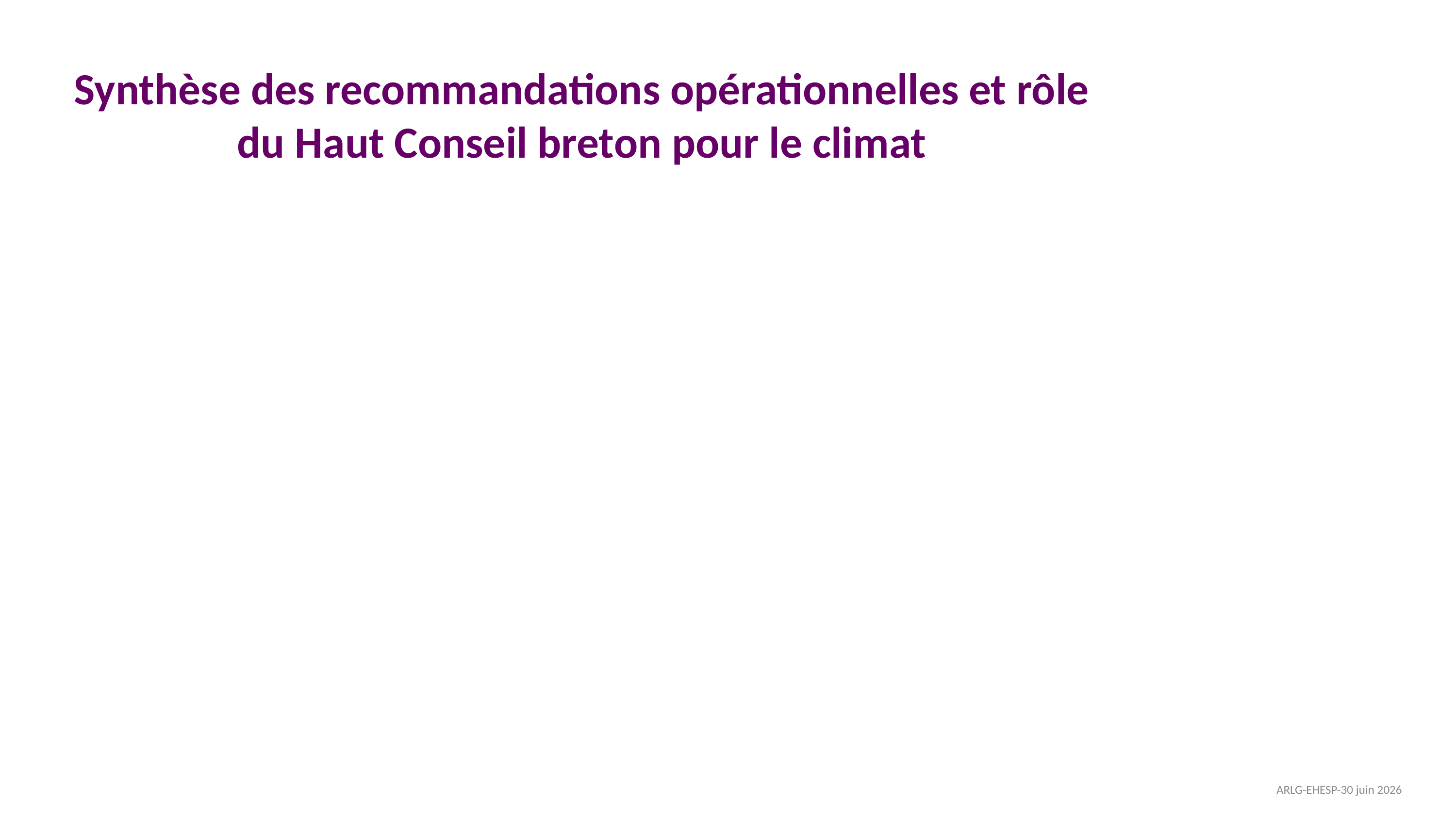

# Synthèse des recommandations opérationnelles et rôle du Haut Conseil breton pour le climat

ARLG-EHESP-30 juin 2026